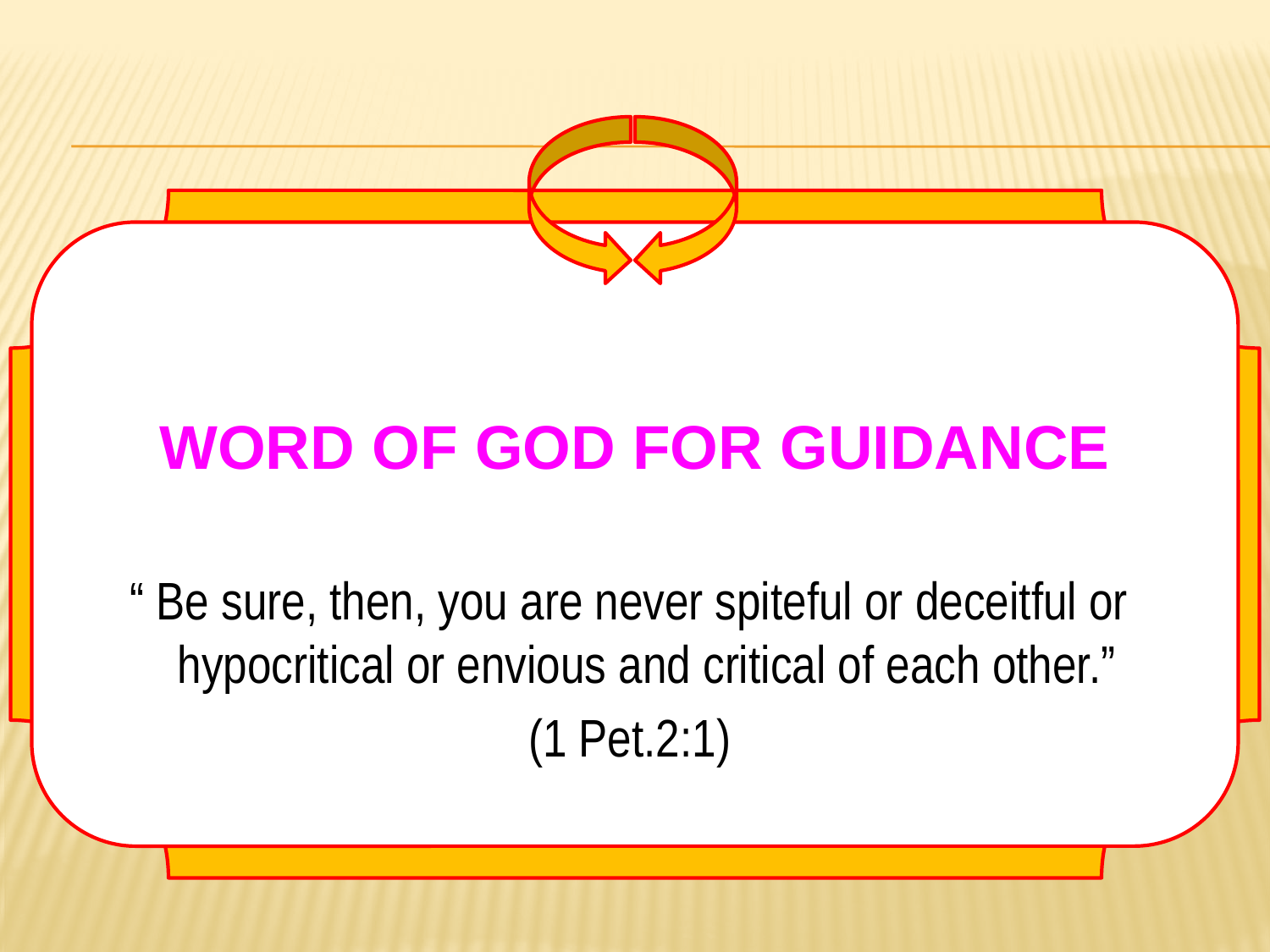

# WORD OF GOD FOR GUIDANCE
“ Be sure, then, you are never spiteful or deceitful or hypocritical or envious and critical of each other.”
(1 Pet.2:1)